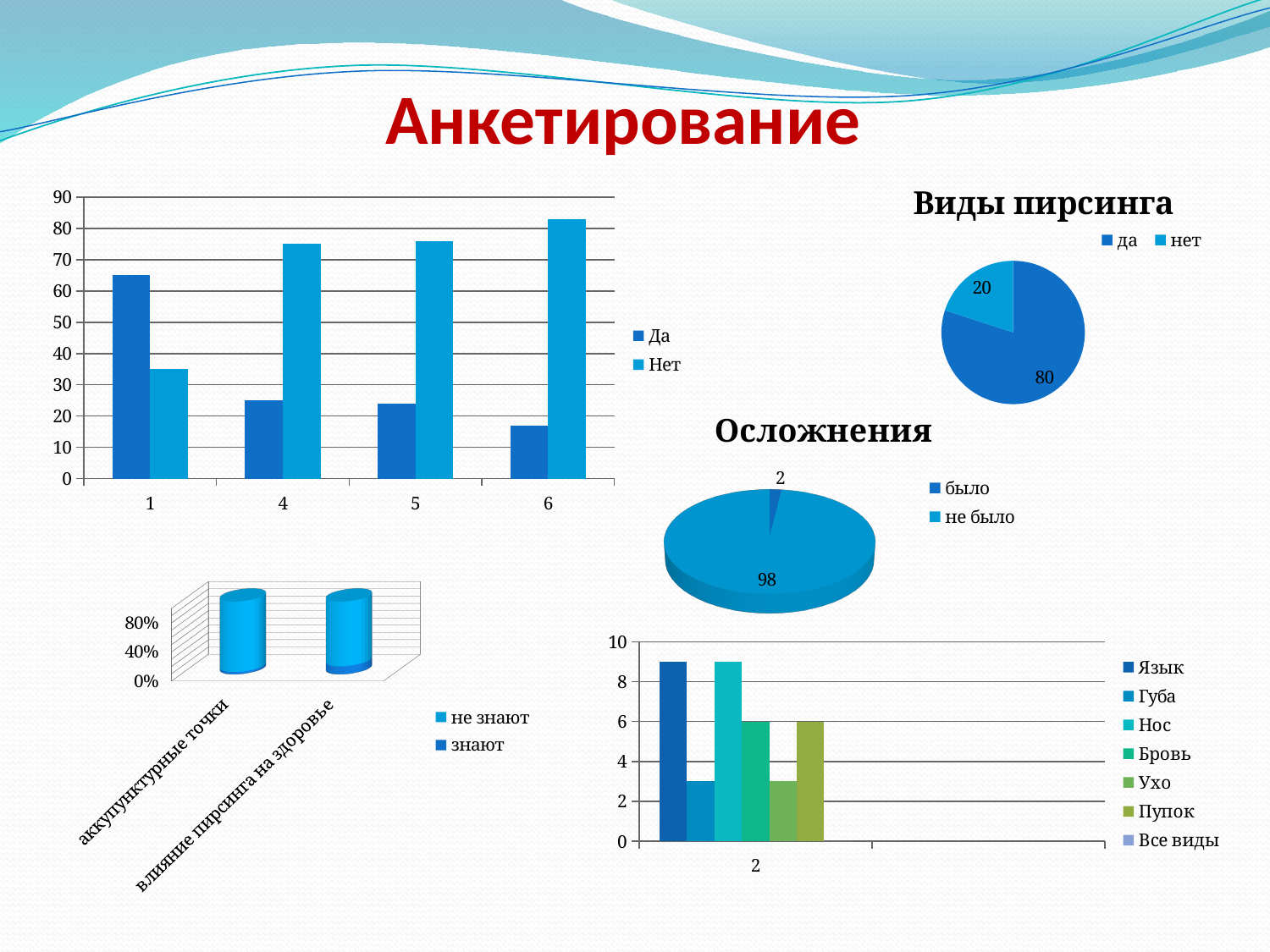

# Анкетирование

### Chart:

| Category | Виды пирсинга |
|---|---|
| да | 80.0 |
| нет | 20.0 |

### Chart

| Category | Да | Нет |
|---|---|---|
| 1 | 65.0 | 35.0 |
| 4 | 25.0 | 75.0 |
| 5 | 24.0 | 76.0 |
| 6 | 17.0 | 83.0 |

[unsupported chart]

[unsupported chart]

### Chart

| Category | Язык | Губа | Нос | Бровь | Ухо | Пупок | Все виды |
|---|---|---|---|---|---|---|---|
| 2 | 9.0 | 3.0 | 9.0 | 6.0 | 3.0 | 6.0 | 0.0 |
|  | None | None | None | None | None | None | None |